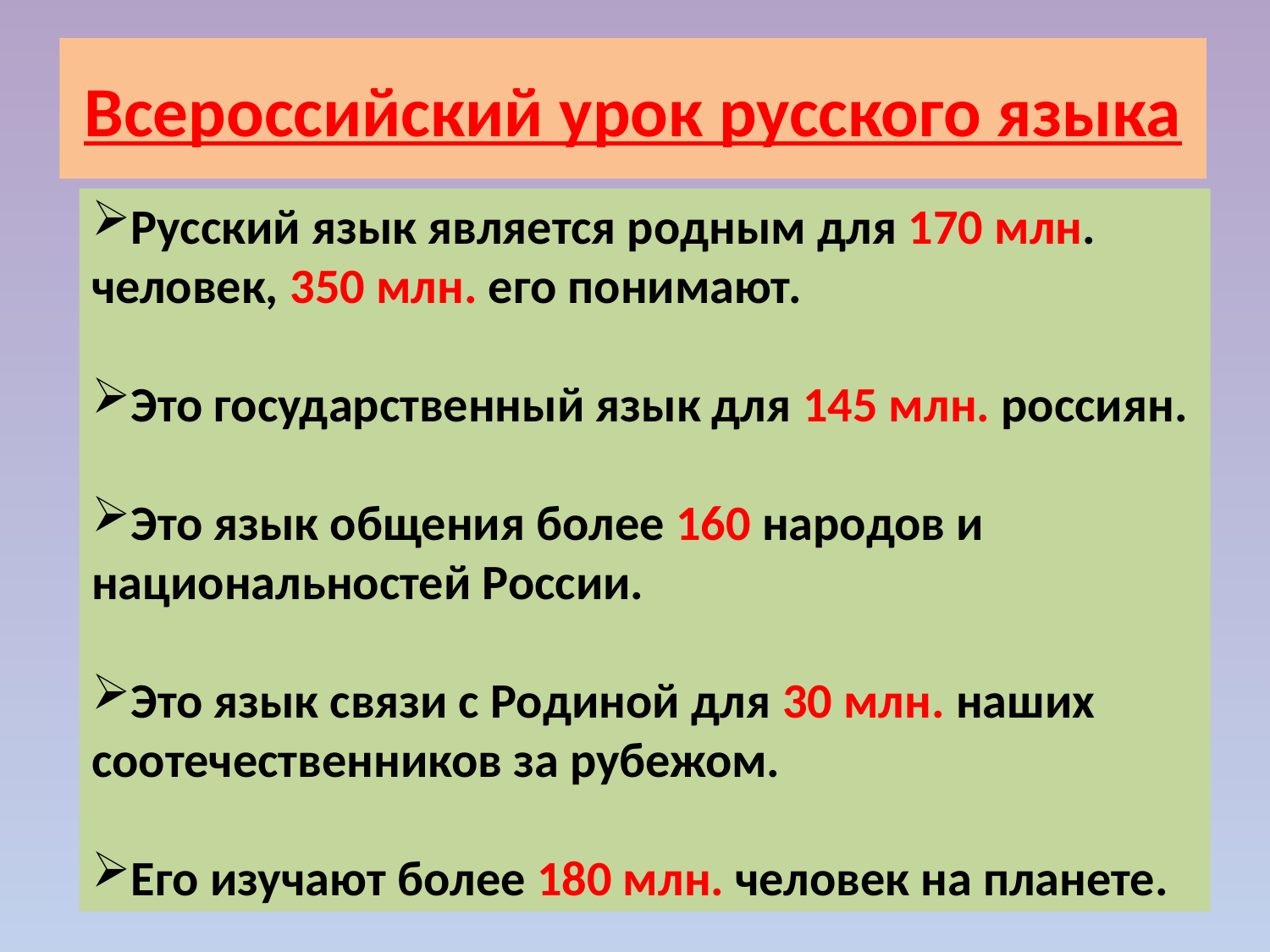

# Всероссийский урок русского языка
Русский язык является родным для 170 млн. человек, 350 млн. его понимают.

Это государственный язык для 145 млн. россиян.

Это язык общения более 160 народов и национальностей России.

Это язык связи с Родиной для 30 млн. наших соотечественников за рубежом.

Его изучают более 180 млн. человек на планете.